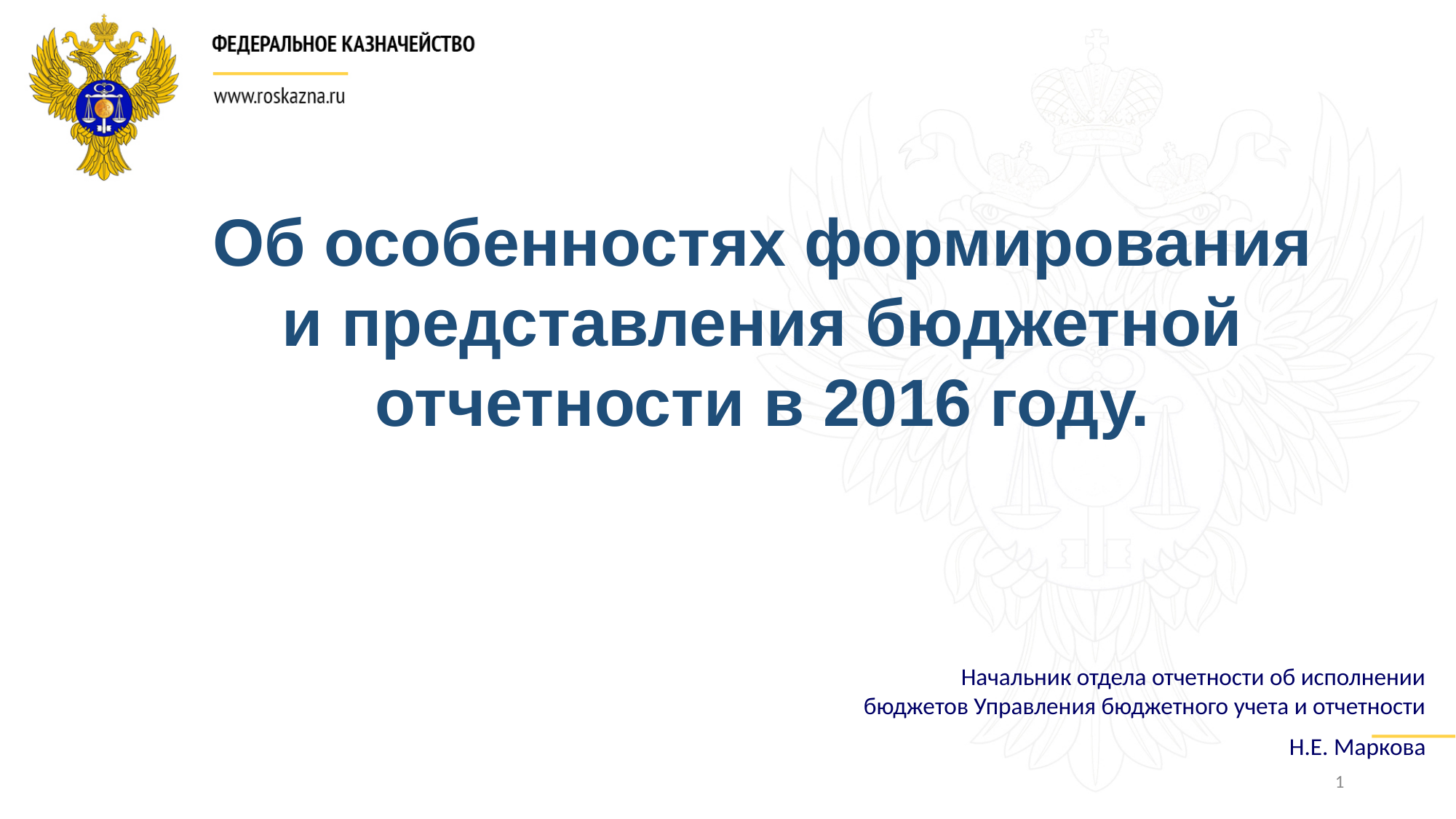

Об особенностях формирования и представления бюджетной отчетности в 2016 году.
Начальник отдела отчетности об исполнении бюджетов Управления бюджетного учета и отчетности
Н.Е. Маркова
1